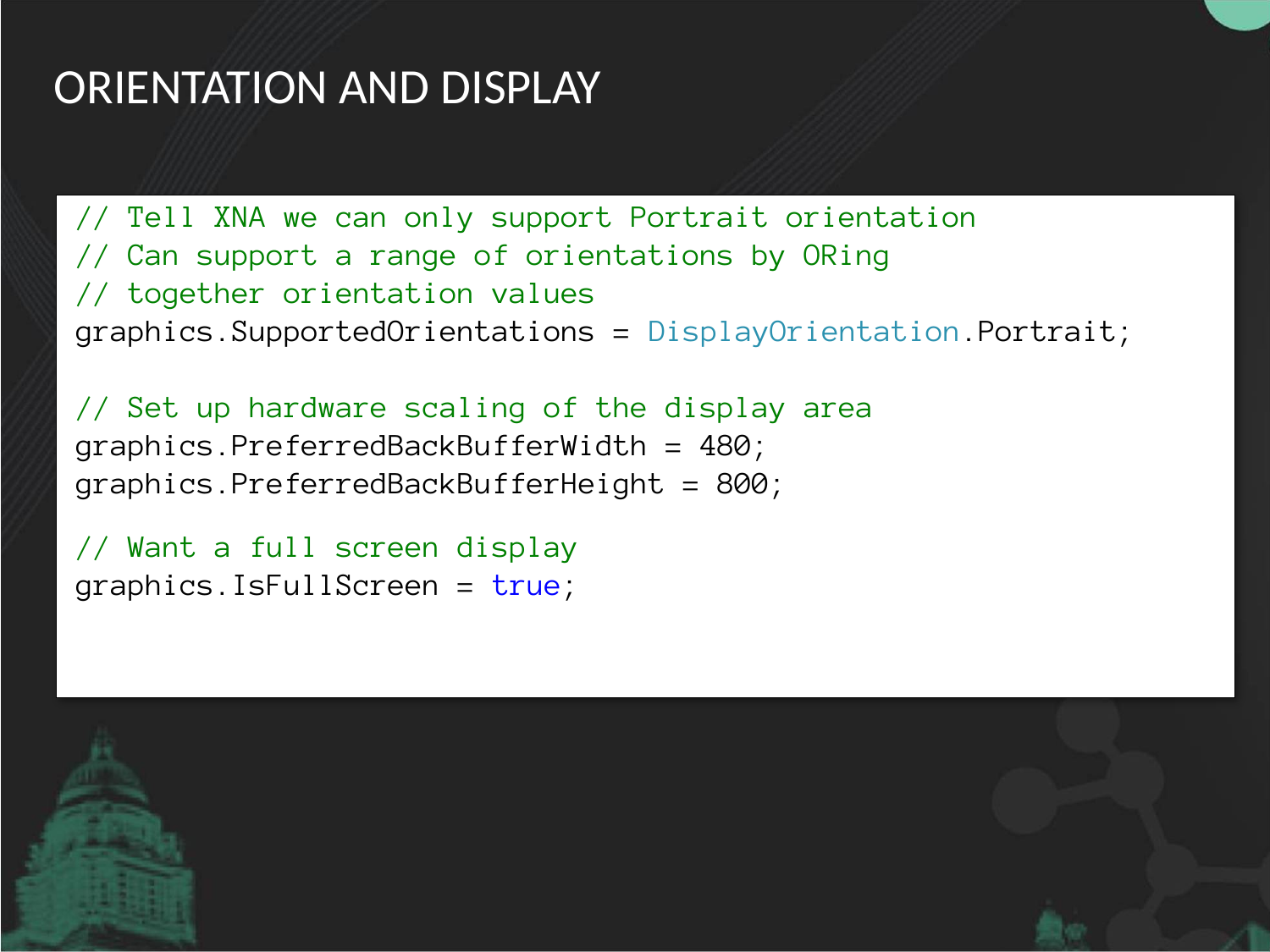

# Orientation and display
// Tell XNA we can only support Portrait orientation
// Can support a range of orientations by ORing
// together orientation values
graphics.SupportedOrientations = DisplayOrientation.Portrait;

// Set up hardware scaling of the display area
graphics.PreferredBackBufferWidth = 480;
graphics.PreferredBackBufferHeight = 800;
// Want a full screen display
graphics.IsFullScreen = true;